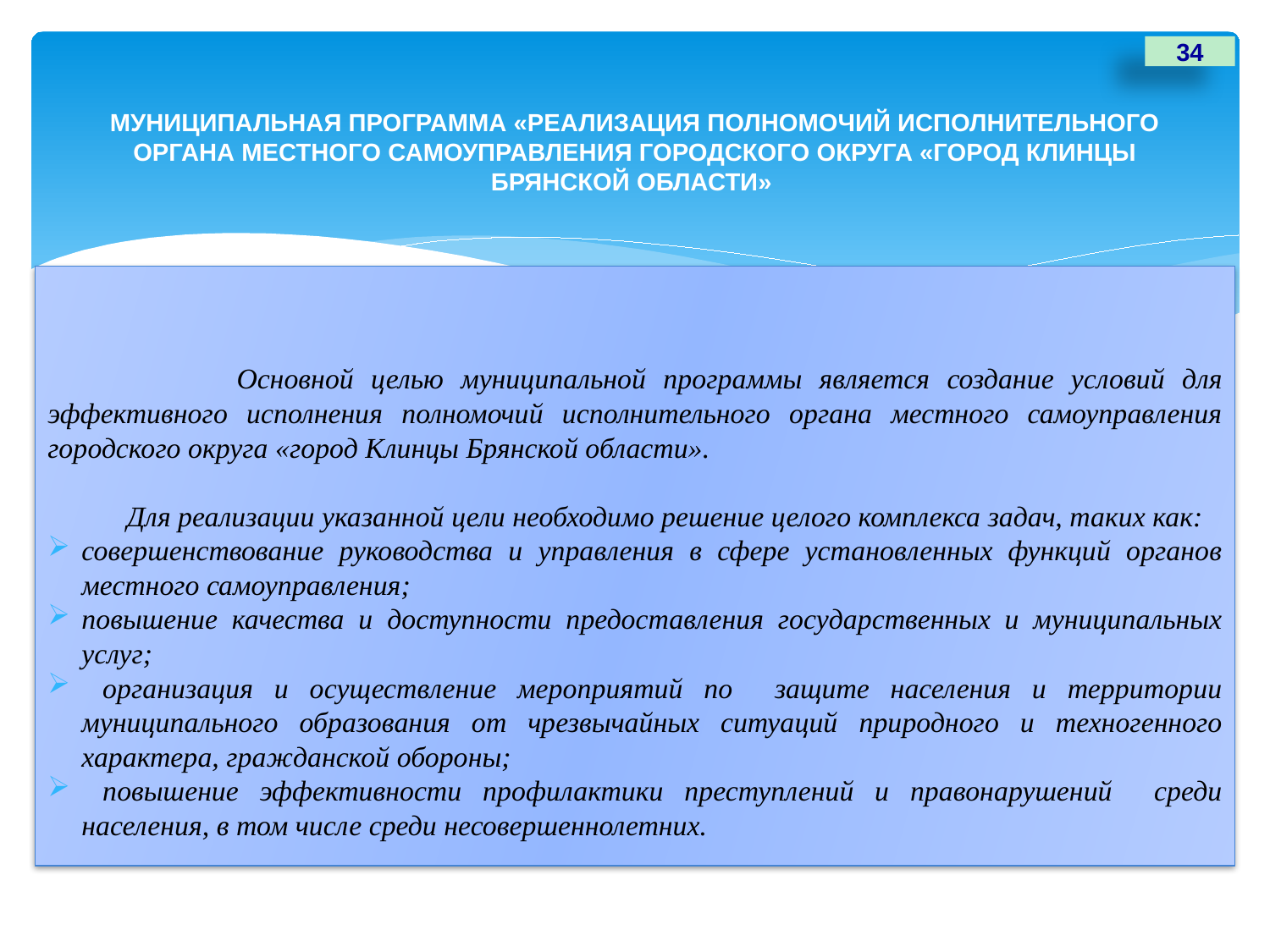

34
# МУНИЦИПАЛЬНАЯ ПРОГРАММА «РЕАЛИЗАЦИЯ ПОЛНОМОЧИЙ ИСПОЛНИТЕЛЬНОГО ОРГАНА МЕСТНОГО САМОУПРАВЛЕНИЯ ГОРОДСКОГО ОКРУГА «ГОРОД КЛИНЦЫ БРЯНСКОЙ ОБЛАСТИ»

           Основной целью муниципальной программы является создание условий для эффективного исполнения полномочий исполнительного органа местного самоуправления городского округа «город Клинцы Брянской области».

           Для реализации указанной цели необходимо решение целого комплекса задач, таких как:
совершенствование руководства и управления в сфере установленных функций органов местного самоуправления;
повышение качества и доступности предоставления государственных и муниципальных услуг;
 организация и осуществление мероприятий по  защите населения и территории муниципального образования от чрезвычайных ситуаций природного и техногенного характера, гражданской обороны;
 повышение эффективности профилактики преступлений и правонарушений  среди населения, в том числе среди несовершеннолетних.